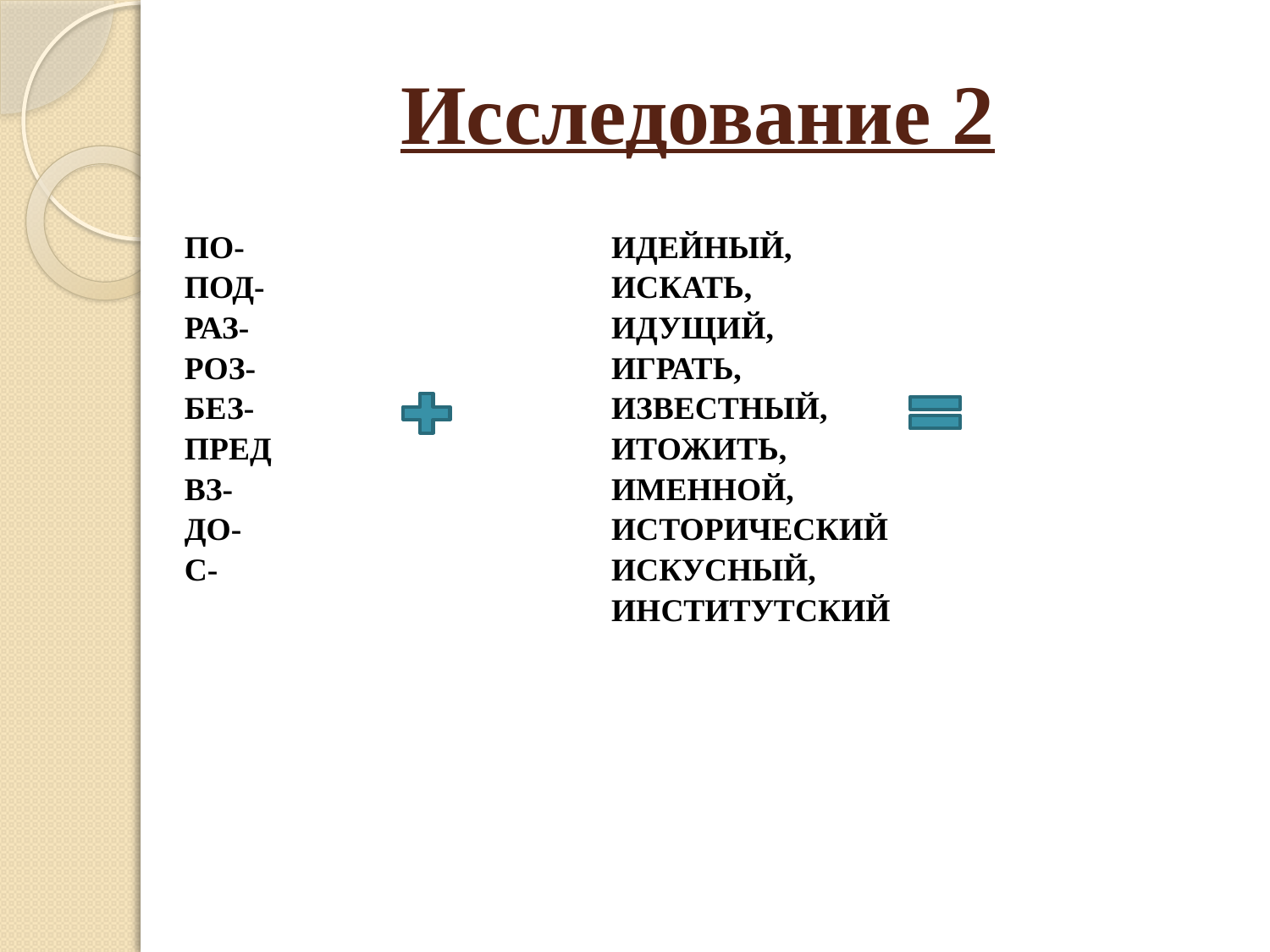

# Исследование 2
| ПО- ПОД- РАЗ-РОЗ- БЕЗ- ПРЕД ВЗ- ДО- С- |  | ИДЕЙНЫЙ, ИСКАТЬ, ИДУЩИЙ, ИГРАТЬ, ИЗВЕСТНЫЙ, ИТОЖИТЬ, ИМЕННОЙ, ИСТОРИЧЕСКИЙ ИСКУСНЫЙ, ИНСТИТУТСКИЙ |  |  |
| --- | --- | --- | --- | --- |